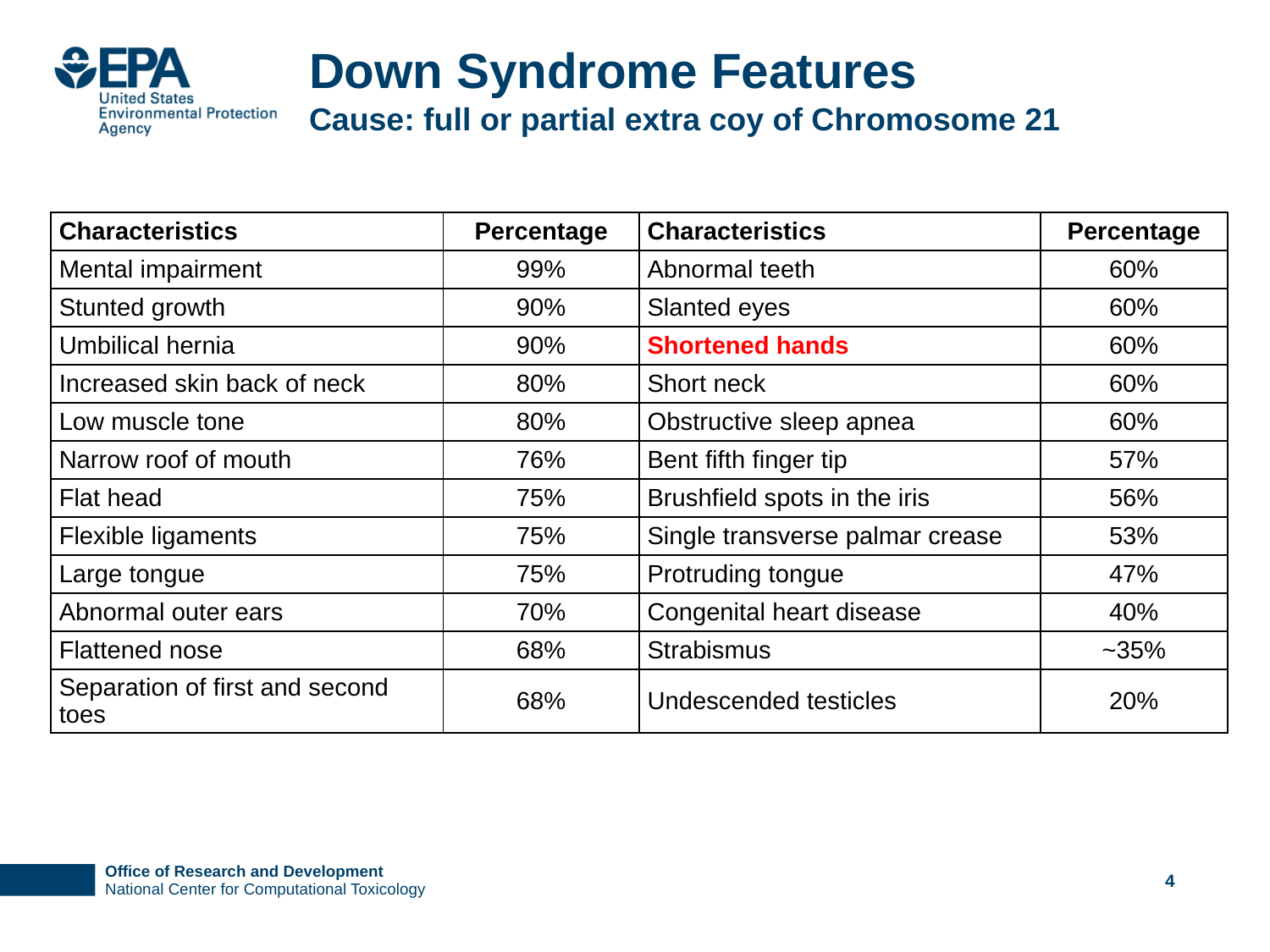

# Down Syndrome Features Cause: full or partial extra coy of Chromosome 21
| Characteristics | Percentage | Characteristics | Percentage |
| --- | --- | --- | --- |
| Mental impairment | 99% | Abnormal teeth | 60% |
| Stunted growth | 90% | Slanted eyes | 60% |
| Umbilical hernia | 90% | Shortened hands | 60% |
| Increased skin back of neck | 80% | Short neck | 60% |
| Low muscle tone | 80% | Obstructive sleep apnea | 60% |
| Narrow roof of mouth | 76% | Bent fifth finger tip | 57% |
| Flat head | 75% | Brushfield spots in the iris | 56% |
| Flexible ligaments | 75% | Single transverse palmar crease | 53% |
| Large tongue | 75% | Protruding tongue | 47% |
| Abnormal outer ears | 70% | Congenital heart disease | 40% |
| Flattened nose | 68% | Strabismus | ~35% |
| Separation of first and second toes | 68% | Undescended testicles | 20% |
4